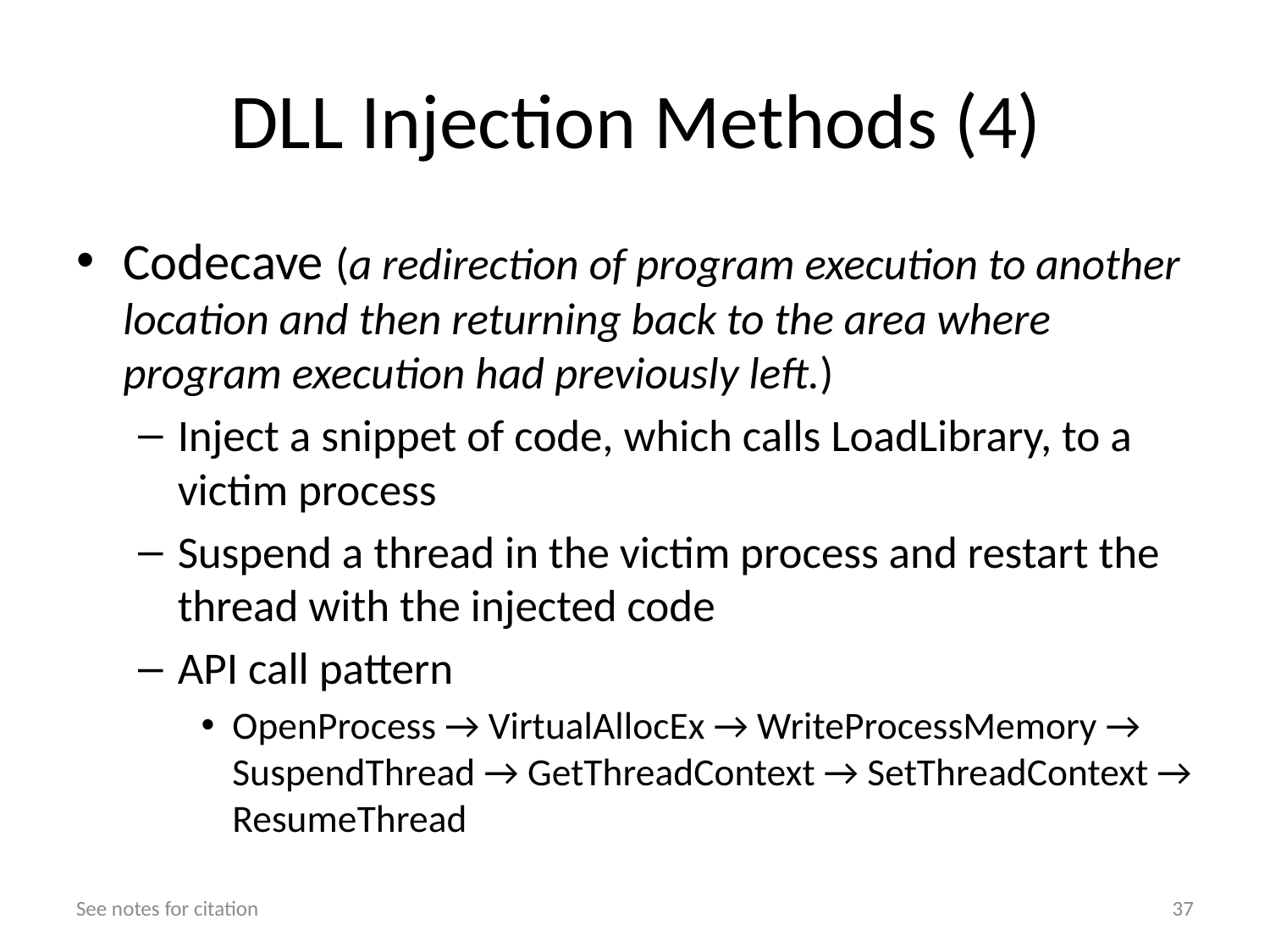

# DLL Injection Methods (4)
Codecave (a redirection of program execution to another location and then returning back to the area where program execution had previously left.)
Inject a snippet of code, which calls LoadLibrary, to a victim process
Suspend a thread in the victim process and restart the thread with the injected code
API call pattern
OpenProcess → VirtualAllocEx → WriteProcessMemory → SuspendThread → GetThreadContext → SetThreadContext → ResumeThread

See notes for citation
37